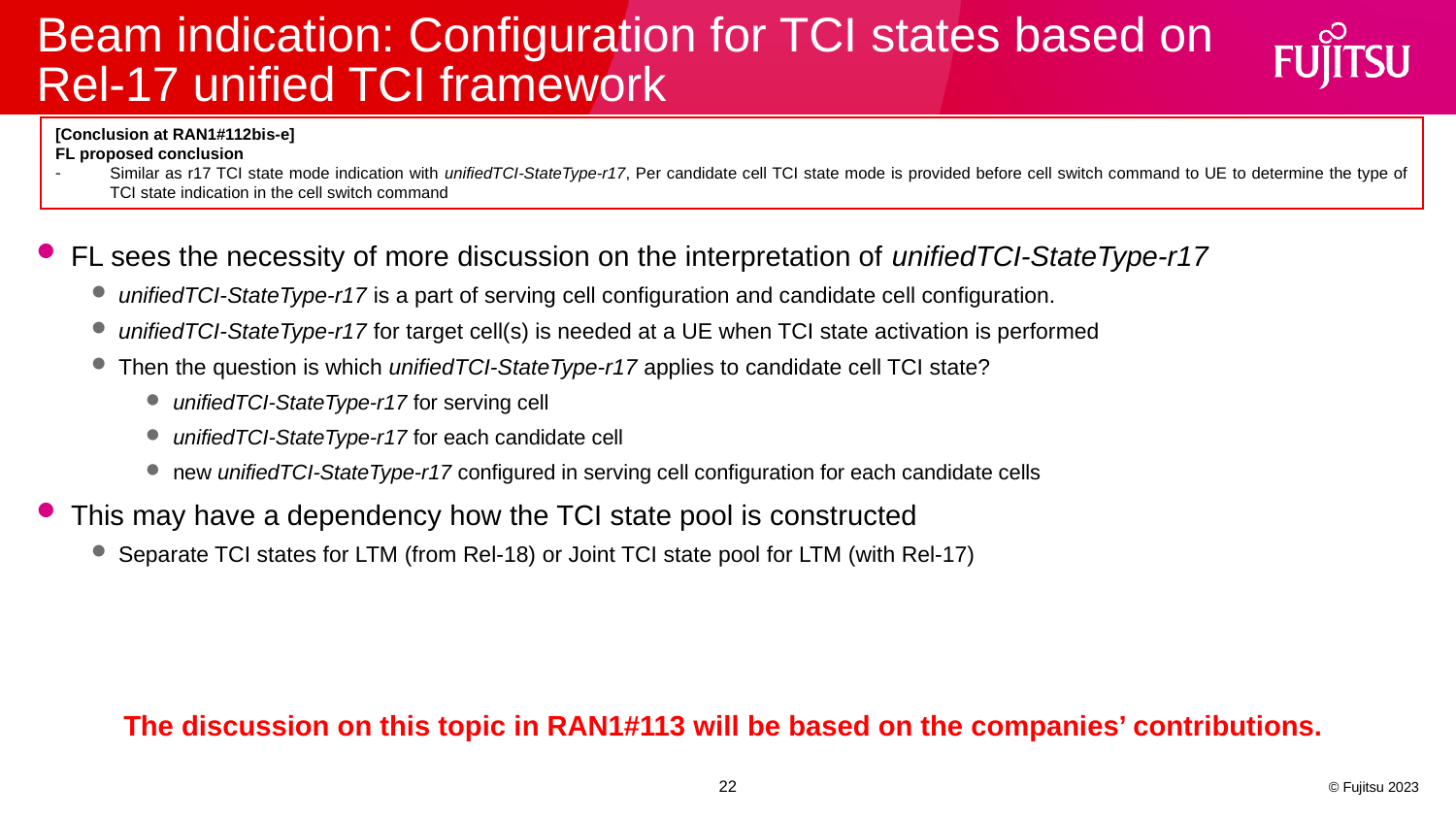

# Beam indication: Configuration for TCI states based on Rel-17 unified TCI framework
[Conclusion at RAN1#112bis-e]
FL proposed conclusion
Similar as r17 TCI state mode indication with unifiedTCI-StateType-r17, Per candidate cell TCI state mode is provided before cell switch command to UE to determine the type of TCI state indication in the cell switch command
FL sees the necessity of more discussion on the interpretation of unifiedTCI-StateType-r17
unifiedTCI-StateType-r17 is a part of serving cell configuration and candidate cell configuration.
unifiedTCI-StateType-r17 for target cell(s) is needed at a UE when TCI state activation is performed
Then the question is which unifiedTCI-StateType-r17 applies to candidate cell TCI state?
unifiedTCI-StateType-r17 for serving cell
unifiedTCI-StateType-r17 for each candidate cell
new unifiedTCI-StateType-r17 configured in serving cell configuration for each candidate cells
This may have a dependency how the TCI state pool is constructed
Separate TCI states for LTM (from Rel-18) or Joint TCI state pool for LTM (with Rel-17)
The discussion on this topic in RAN1#113 will be based on the companies’ contributions.
22
© Fujitsu 2023